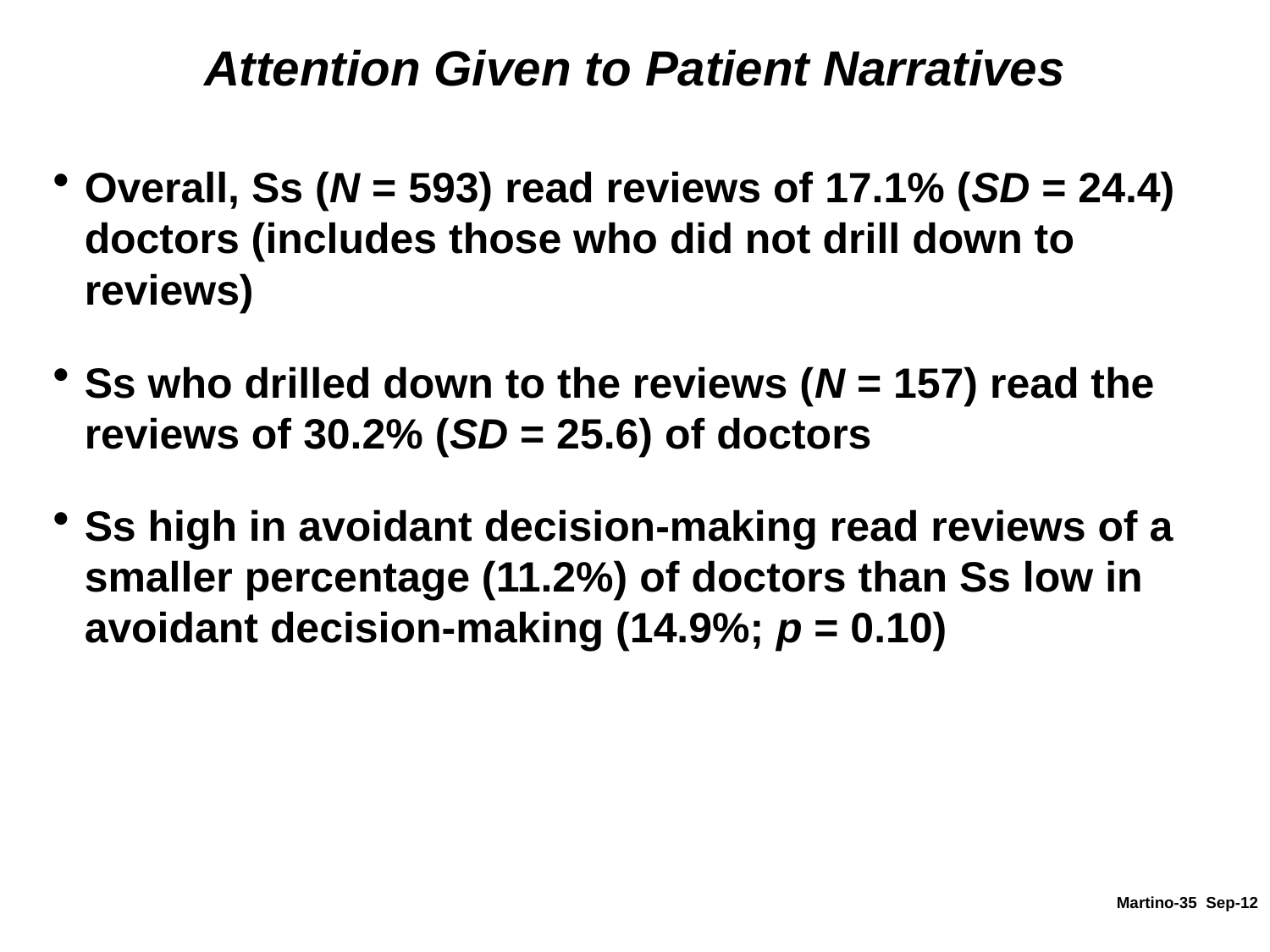

# Attention Given to Patient Narratives
Overall, Ss (N = 593) read reviews of 17.1% (SD = 24.4) doctors (includes those who did not drill down to reviews)
Ss who drilled down to the reviews (N = 157) read the reviews of 30.2% (SD = 25.6) of doctors
Ss high in avoidant decision-making read reviews of a smaller percentage (11.2%) of doctors than Ss low in avoidant decision-making (14.9%; p = 0.10)